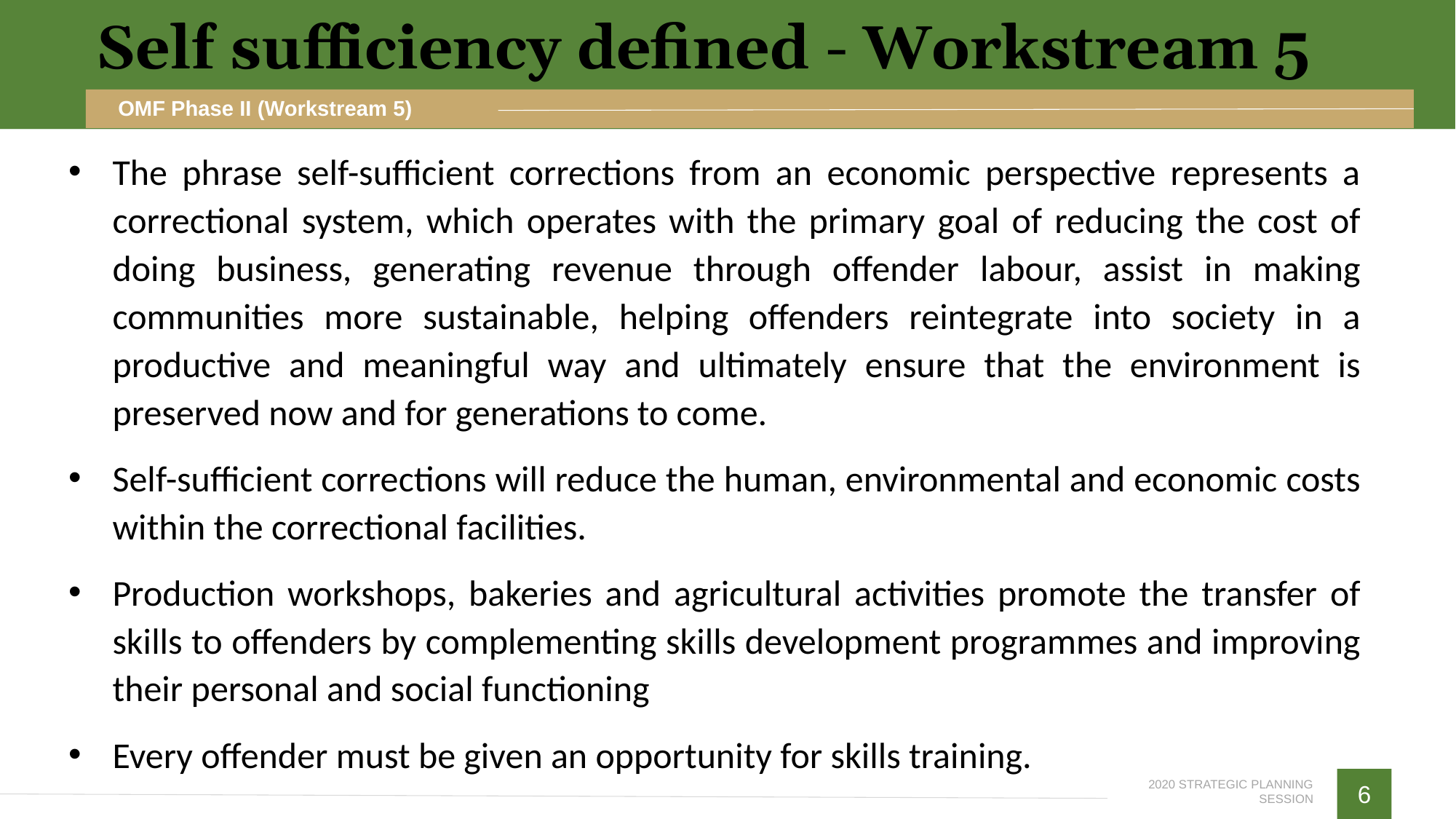

Self sufficiency defined - Workstream 5

OMF Phase II (Workstream 5)
The phrase self-sufficient corrections from an economic perspective represents a correctional system, which operates with the primary goal of reducing the cost of doing business, generating revenue through offender labour, assist in making communities more sustainable, helping offenders reintegrate into society in a productive and meaningful way and ultimately ensure that the environment is preserved now and for generations to come.
Self-sufficient corrections will reduce the human, environmental and economic costs within the correctional facilities.
Production workshops, bakeries and agricultural activities promote the transfer of skills to offenders by complementing skills development programmes and improving their personal and social functioning
Every offender must be given an opportunity for skills training.